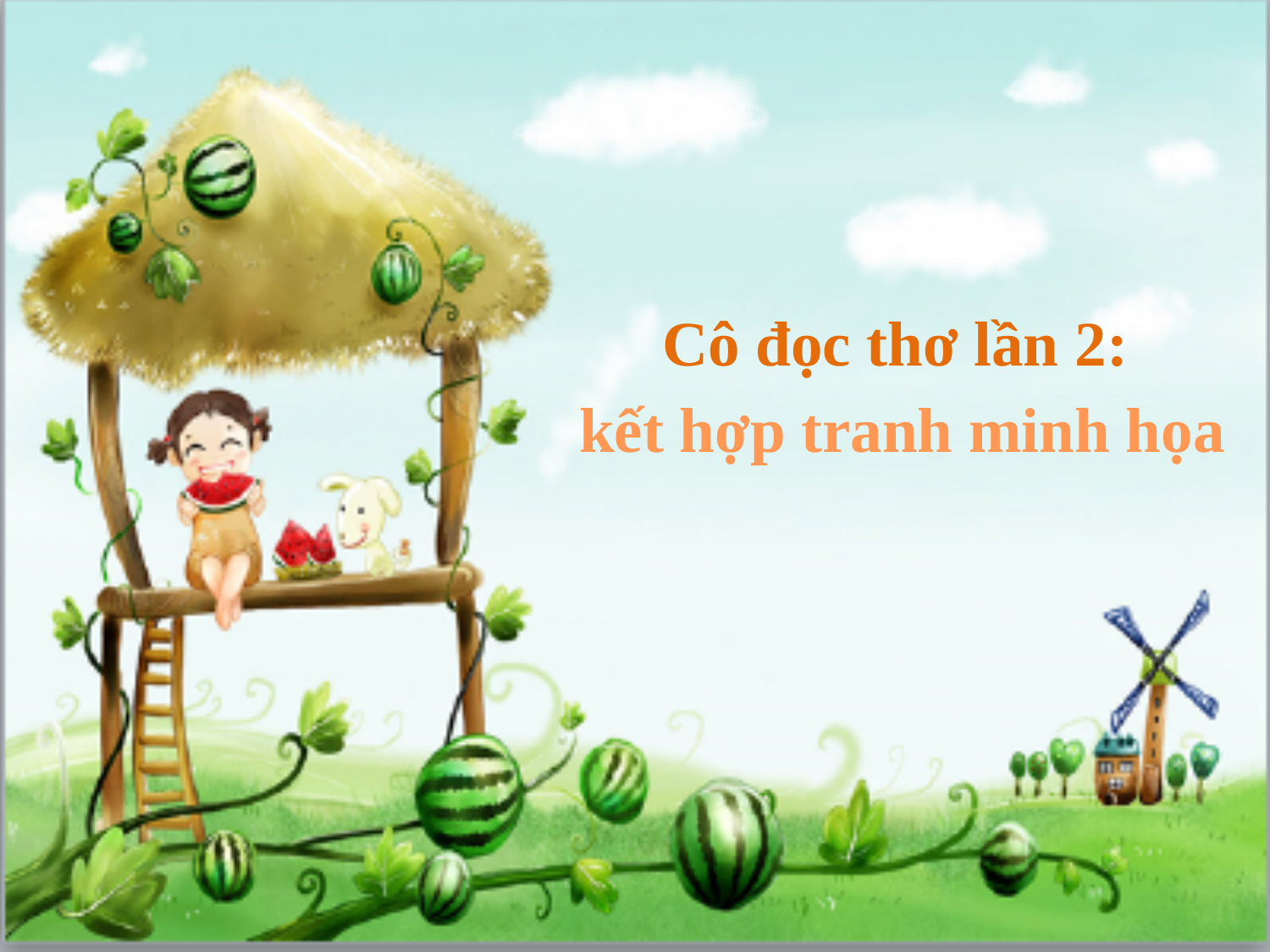

Cô đọc thơ lần 2:
 kết hợp tranh minh họa